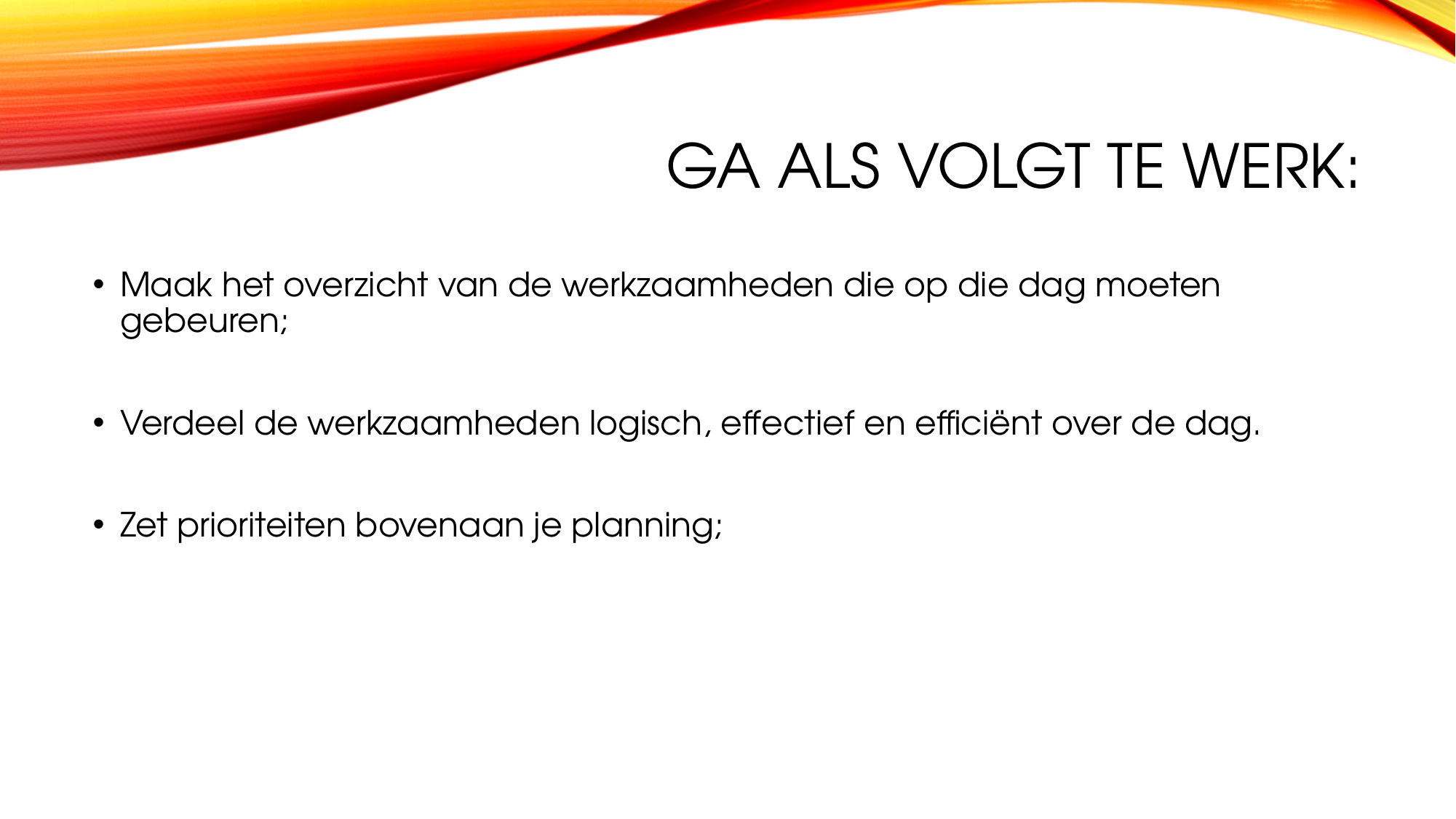

# Ga als volgt te werk:
Maak het overzicht van de werkzaamheden die op die dag moeten gebeuren;

Verdeel de werkzaamheden logisch, effectief en efficiënt over de dag.

Zet prioriteiten bovenaan je planning;